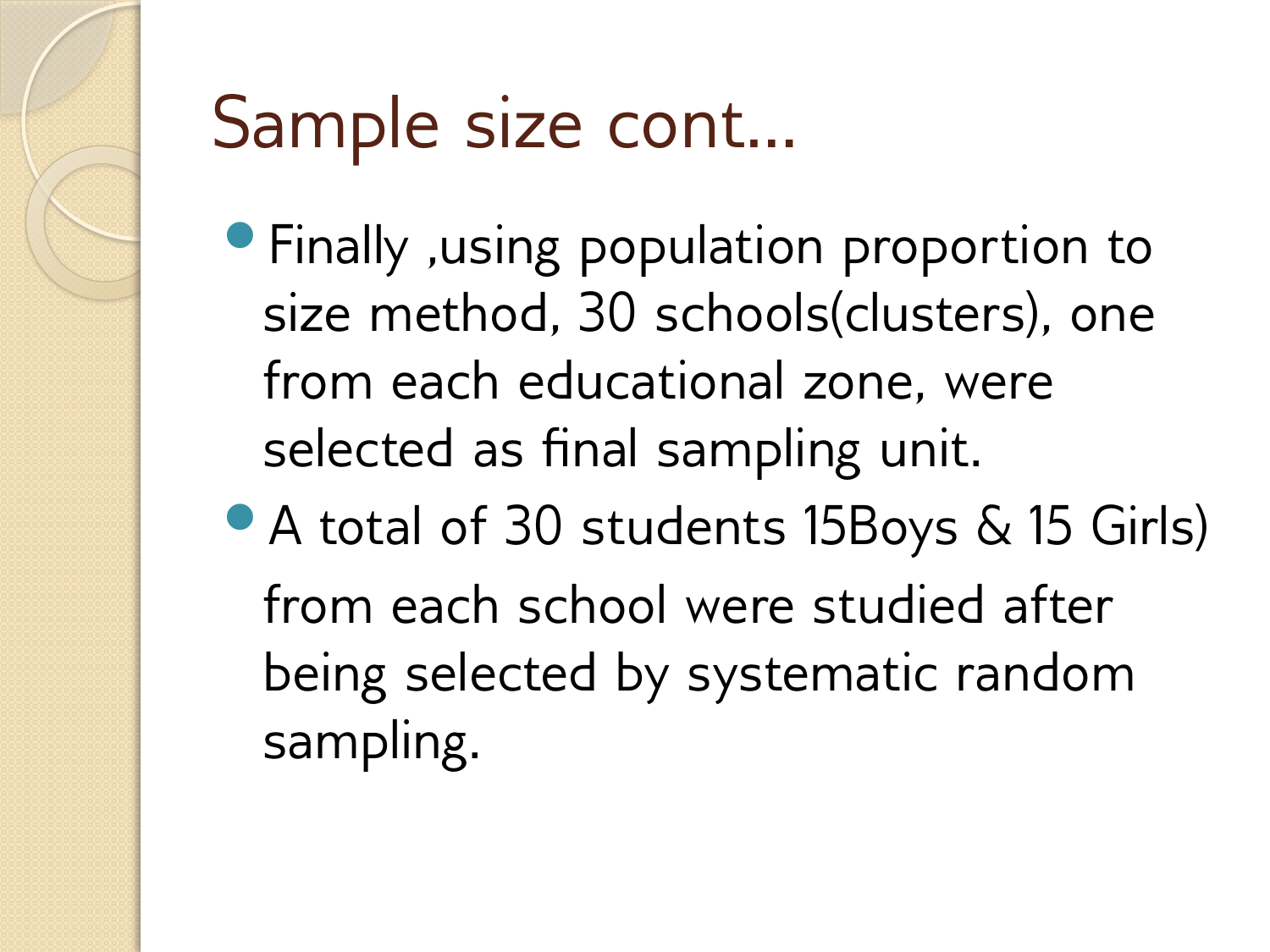

# Sample size cont…
Finally ,using population proportion to size method, 30 schools(clusters), one from each educational zone, were selected as final sampling unit.
A total of 30 students 15Boys & 15 Girls)
	from each school were studied after being selected by systematic random sampling.